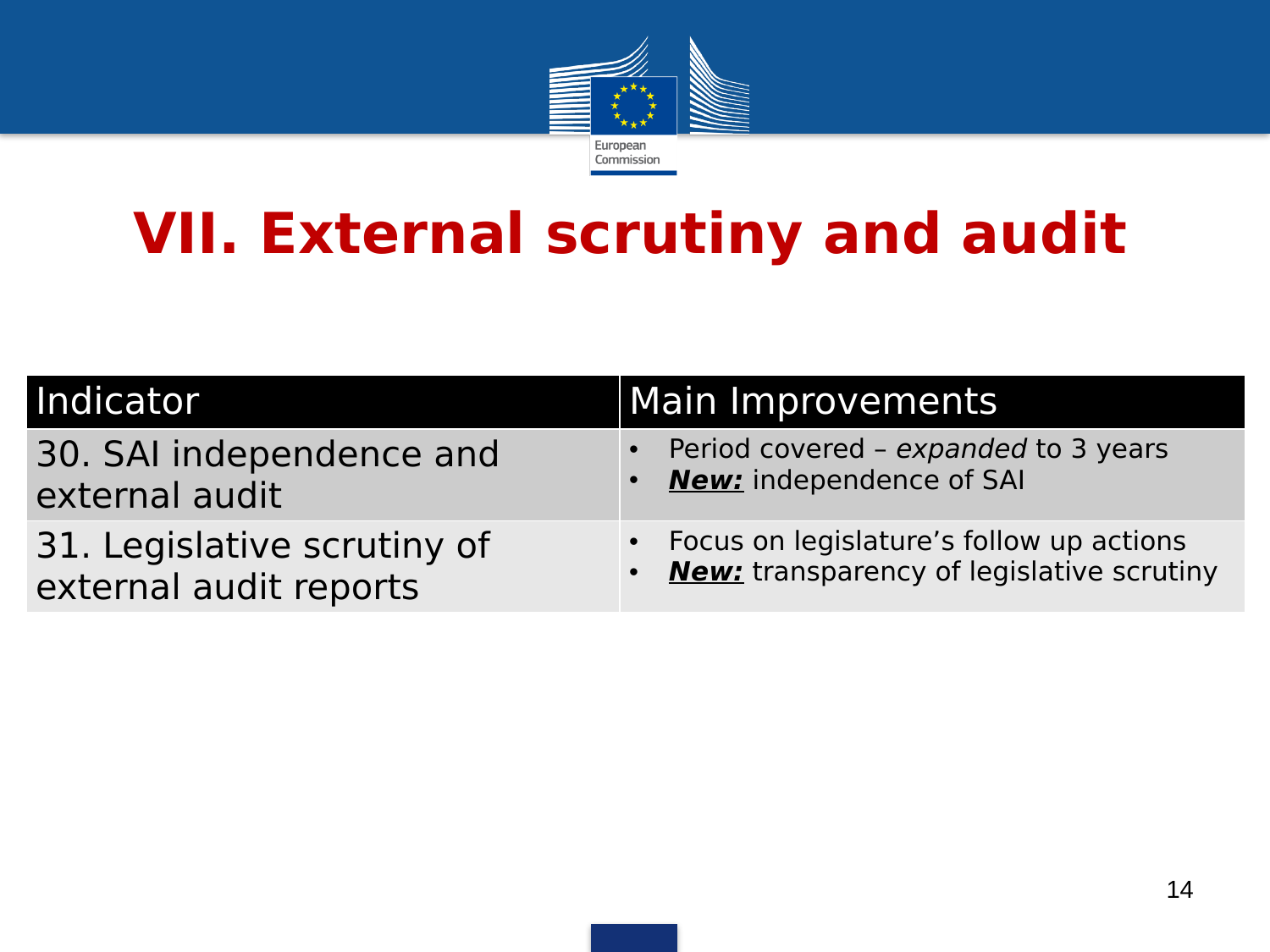

# VII. External scrutiny and audit
| Indicator | Main Improvements |
| --- | --- |
| 30. SAI independence and external audit | Period covered – expanded to 3 years New: independence of SAI |
| 31. Legislative scrutiny of external audit reports | Focus on legislature’s follow up actions New: transparency of legislative scrutiny |
14